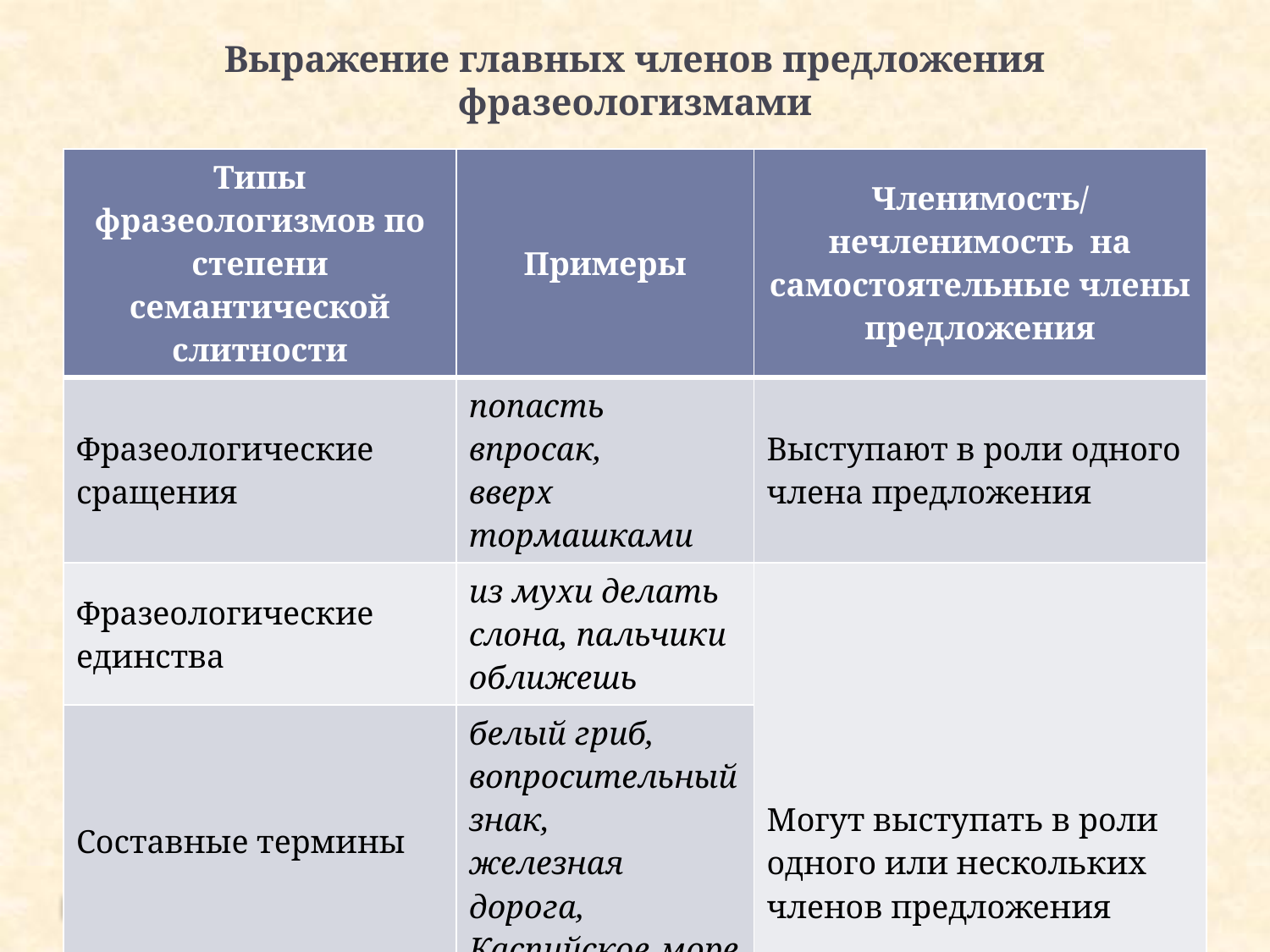

# Выражение главных членов предложения фразеологизмами
| Типы фразеологизмов по степени семантической слитности | Примеры | Членимость/нечленимость на самостоятельные члены предложения |
| --- | --- | --- |
| Фразеологические сращения | попасть впросак, вверх тормашками | Выступают в роли одного члена предложения |
| Фразеологические единства | из мухи делать слона, пальчики оближешь | Могут выступать в роли одного или нескольких членов предложения |
| Составные термины | белый гриб, вопросительный знак, железная дорога, Каспийское море |  |
| Фразеологические сочетания | страх берет, щекотливый вопрос, карие глаза, гнедой конь |  |